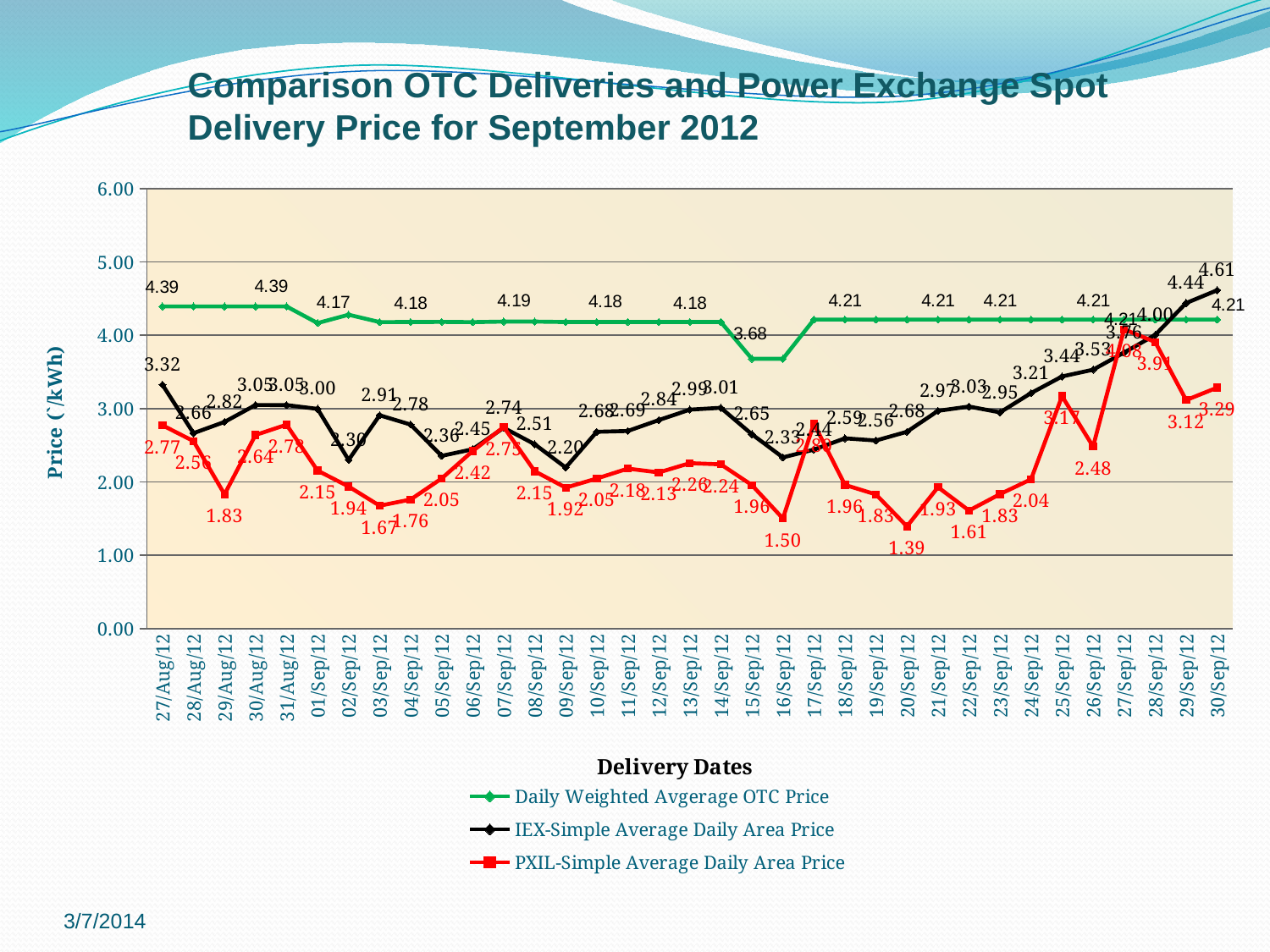

Comparison OTC Deliveries and Power Exchange Spot Delivery Price for September 2012

### Chart

| Category | Daily Weighted Avgerage OTC Price  | IEX-Simple Average Daily Area Price | PXIL-Simple Average Daily Area Price |
|---|---|---|---|
| 41148 | 4.393024266841536 | 3.324954551282068 | 2.7722419928825626 |
| 41149 | 4.393024266841536 | 2.6643441746794876 | 2.5556944444444443 |
| 41150 | 4.393024266841536 | 2.8180302403846222 | 1.8308333333333333 |
| 41151 | 4.393024266841536 | 3.048248669871778 | 2.6397431192660537 |
| 41152 | 4.393024266841536 | 3.0474078685897292 | 2.7799285714285715 |
| 41153 | 4.1657160711473 | 2.9956844391025537 | 2.1541044776119516 |
| 41154 | 4.27966153705467 | 2.2997779086538555 | 1.9373134328358221 |
| 41155 | 4.179357975067274 | 2.9084533333333367 | 1.674583333333339 |
| 41156 | 4.180242404463117 | 2.7822070112179635 | 1.7591666666666668 |
| 41157 | 4.182396489436155 | 2.3551434214743527 | 2.046666666666667 |
| 41158 | 4.179172618571831 | 2.445305192307704 | 2.4208333333333334 |
| 41159 | 4.1863141088734945 | 2.7382026682692238 | 2.7489583333333334 |
| 41160 | 4.1863141088734945 | 2.513010785256401 | 2.145 |
| 41161 | 4.1804114887983985 | 2.1952775881410282 | 1.9220833333333402 |
| 41162 | 4.180538058344061 | 2.6828477003205013 | 2.0458333333333334 |
| 41163 | 4.180686129949584 | 2.6948622435897387 | 2.181041666666667 |
| 41164 | 4.180679646577366 | 2.8434306330128187 | 2.1289583333333333 |
| 41165 | 4.180765344234199 | 2.985535576923075 | 2.2554166666666666 |
| 41166 | 4.180765344234199 | 3.010545424679466 | 2.23875 |
| 41167 | 3.67857432170832 | 2.649969310897441 | 1.9570833333333384 |
| 41168 | 3.6785499398315267 | 2.3339921874999994 | 1.5013333333333332 |
| 41169 | 4.213369566926039 | 2.440298501602569 | 2.7953033268101772 |
| 41170 | 4.213369566926039 | 2.594451602564102 | 1.9595833333333341 |
| 41171 | 4.213369566926039 | 2.564479727564103 | 1.8283645833333333 |
| 41172 | 4.213369566926039 | 2.6833845352564207 | 1.3928899082568857 |
| 41173 | 4.213369566926039 | 2.9688877644230804 | 1.927875 |
| 41174 | 4.213371349074103 | 3.0277923317307542 | 1.6098749999999948 |
| 41175 | 4.213371349074103 | 2.9482180849358777 | 1.8334827586206897 |
| 41176 | 4.213455596988525 | 3.210947296416949 | 2.0355744680851062 |
| 41177 | 4.213416394353353 | 3.4377362622150076 | 3.1692932862190815 |
| 41178 | 4.21331964840117 | 3.530176434294853 | 2.4817233560090712 |
| 41179 | 4.213416394353353 | 3.763870865384601 | 4.0807207207207234 |
| 41180 | 4.213505521424174 | 4.0037463338789 | 3.9079787234042547 |
| 41181 | 4.213416394353353 | 4.439341786001677 | 3.1156837606837597 |
| 41182 | 4.213416394353353 | 4.6136543509615455 | 3.2853541666666692 |
3/7/2014